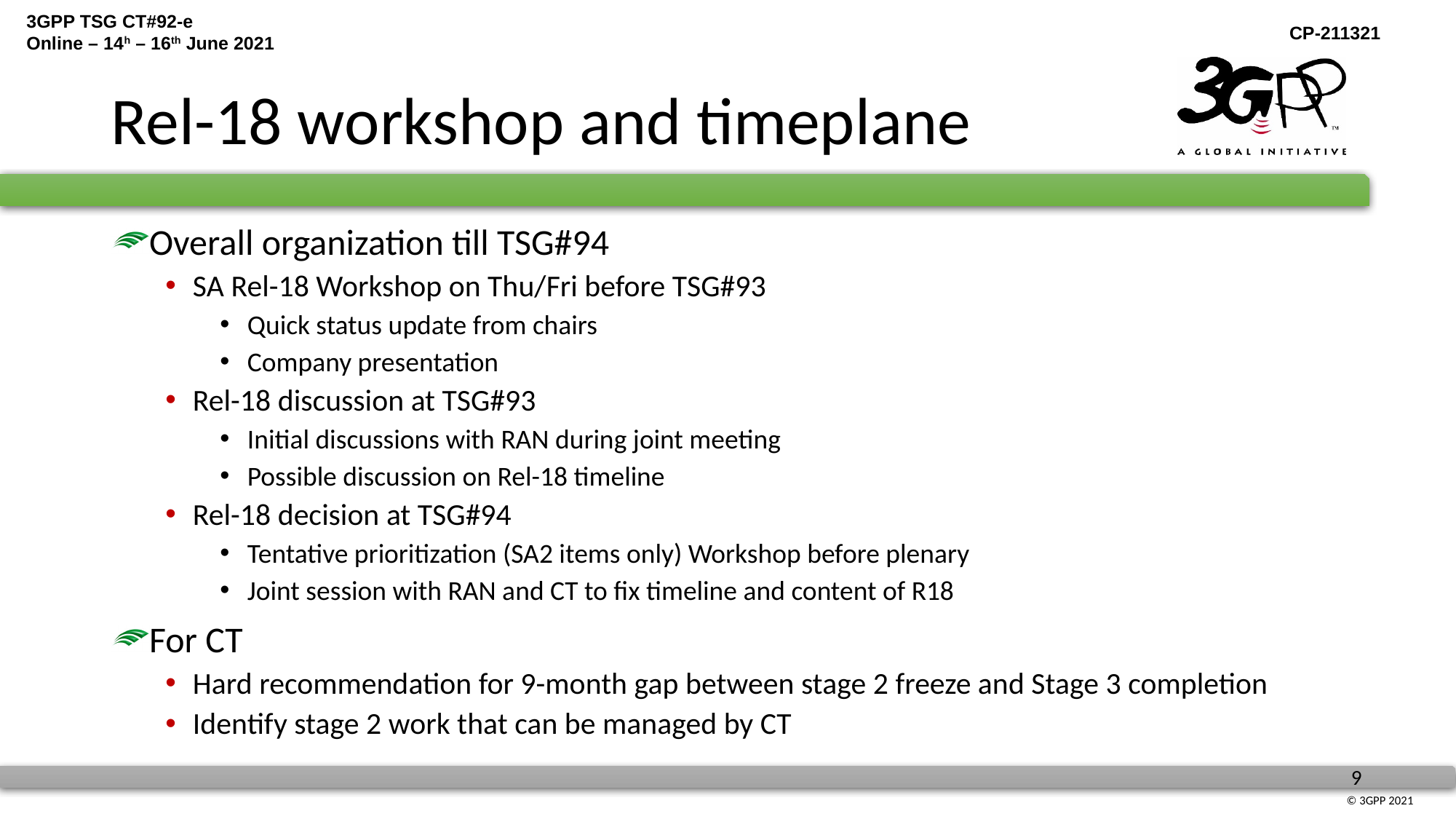

# Rel-18 workshop and timeplane
Overall organization till TSG#94
SA Rel-18 Workshop on Thu/Fri before TSG#93
Quick status update from chairs
Company presentation
Rel-18 discussion at TSG#93
Initial discussions with RAN during joint meeting
Possible discussion on Rel-18 timeline
Rel-18 decision at TSG#94
Tentative prioritization (SA2 items only) Workshop before plenary
Joint session with RAN and CT to fix timeline and content of R18
For CT
Hard recommendation for 9-month gap between stage 2 freeze and Stage 3 completion
Identify stage 2 work that can be managed by CT